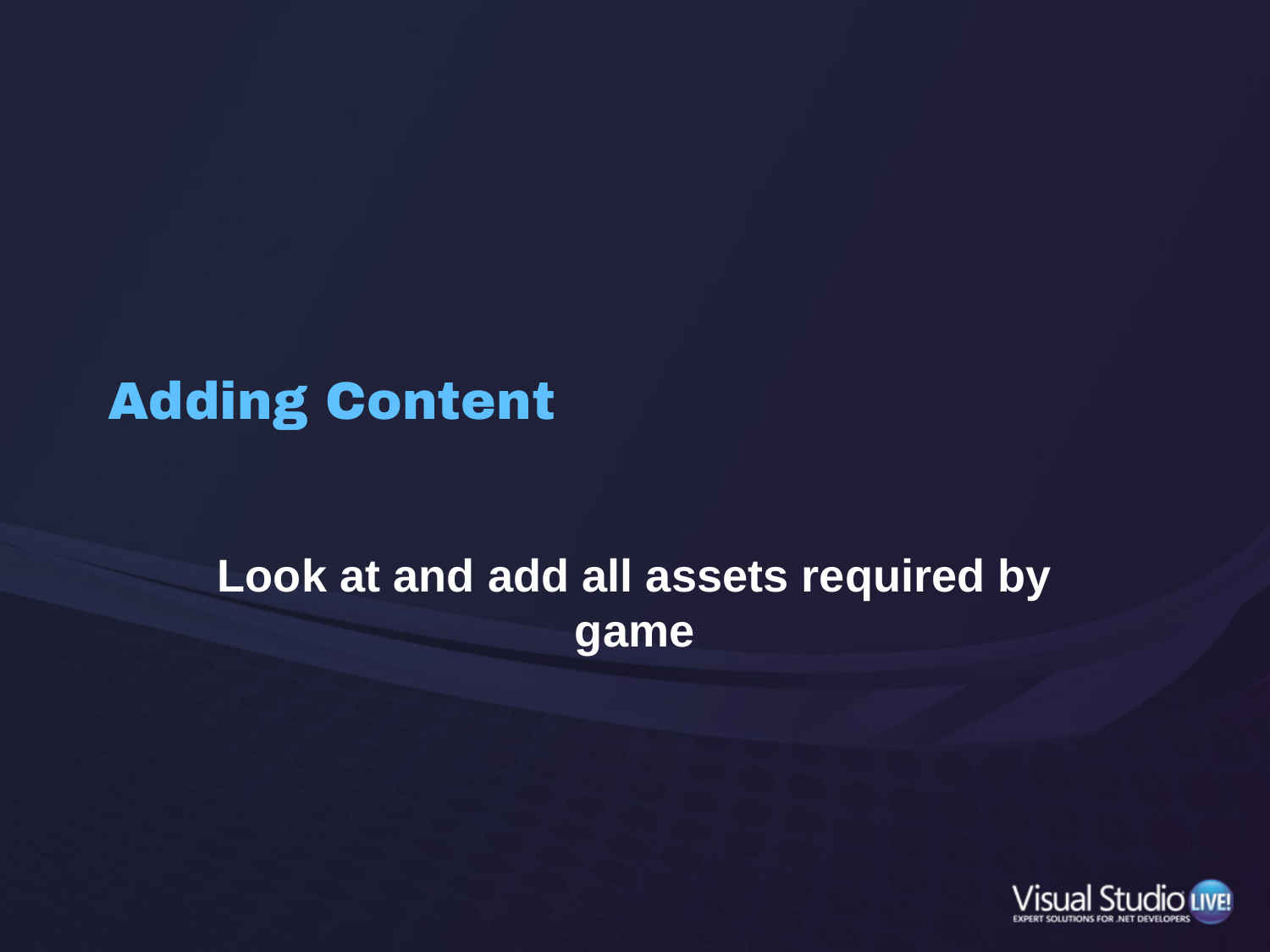

# Adding Content
Look at and add all assets required by game